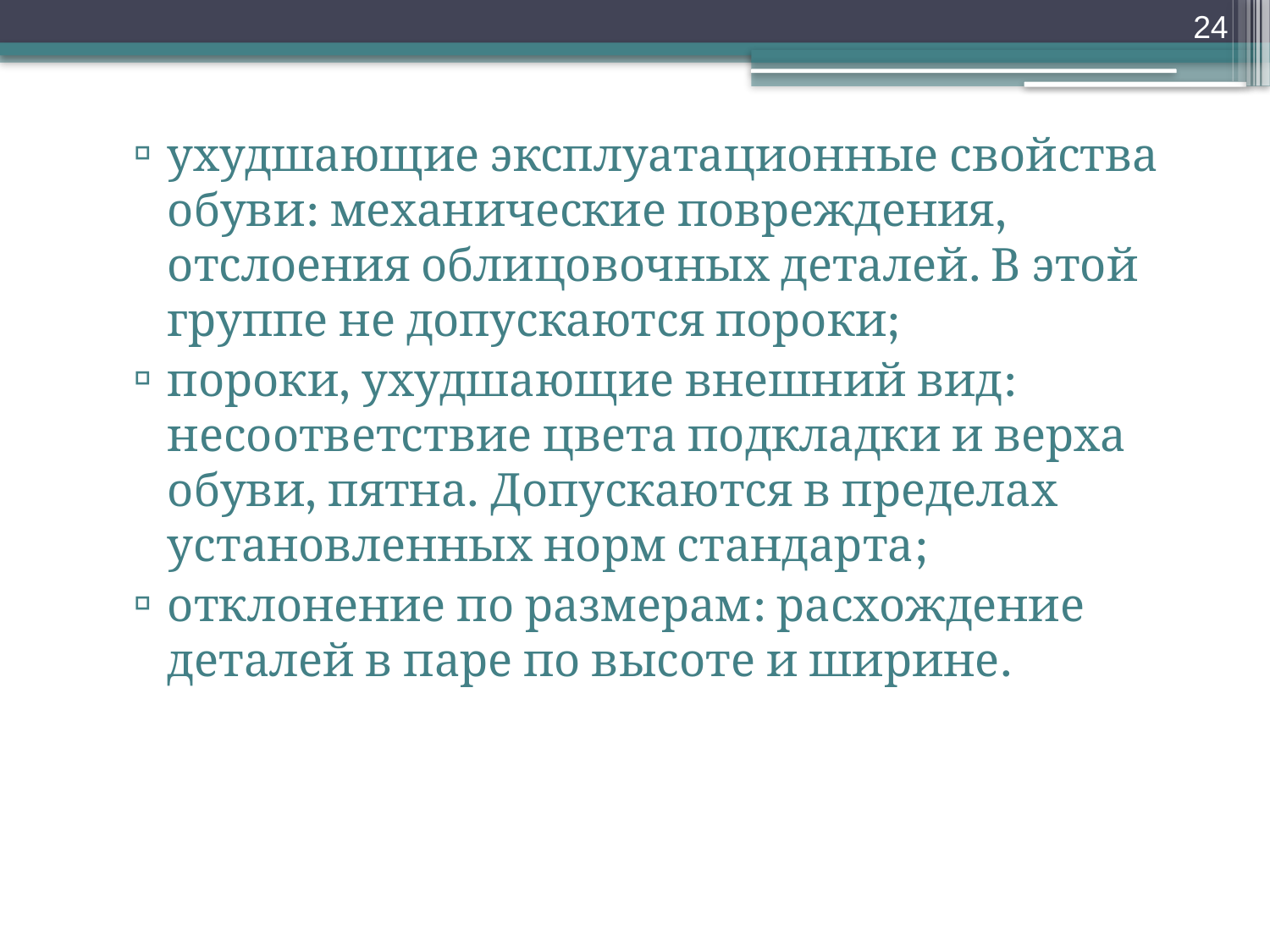

24
ухудшающие эксплуатационные свойства обуви: механические повреждения, отслоения облицовочных деталей. В этой группе не допускаются пороки;
пороки, ухудшающие внешний вид: несоответствие цвета подкладки и верха обуви, пятна. Допускаются в пределах установленных норм стандарта;
отклонение по размерам: расхождение деталей в паре по высоте и ширине.